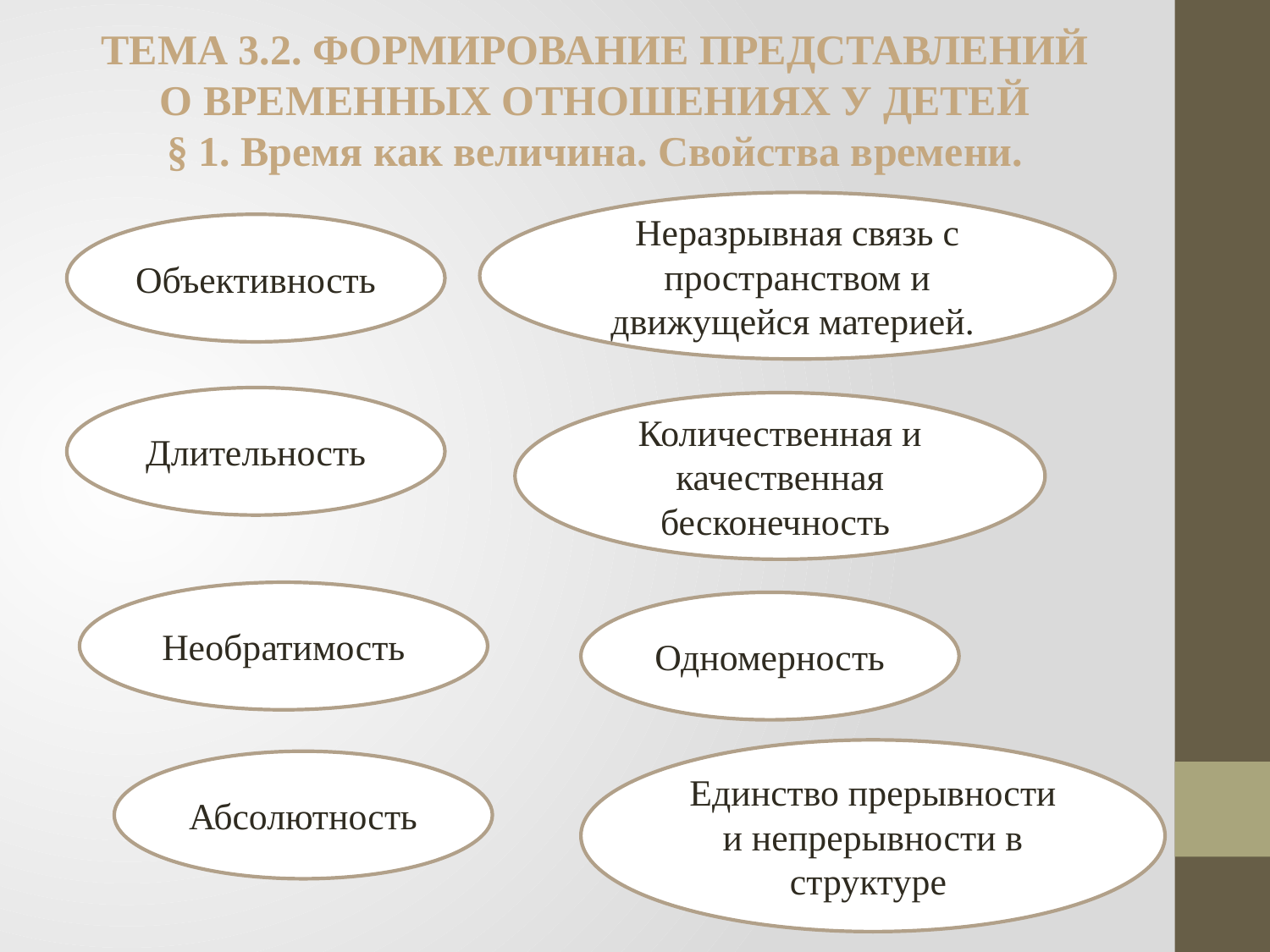

ТЕМА 3.2. ФОРМИРОВАНИЕ ПРЕДСТАВЛЕНИЙ О ВРЕМЕННЫХ ОТНОШЕНИЯХ У ДЕТЕЙ
§ 1. Время как величина. Свойства времени.
Неразрывная связь с пространством и движущейся материей.
Объективность
Длительность
Количественная и качественная бесконечность
Необратимость
Одномерность
Единство прерывности и непрерывности в структуре
Абсолютность